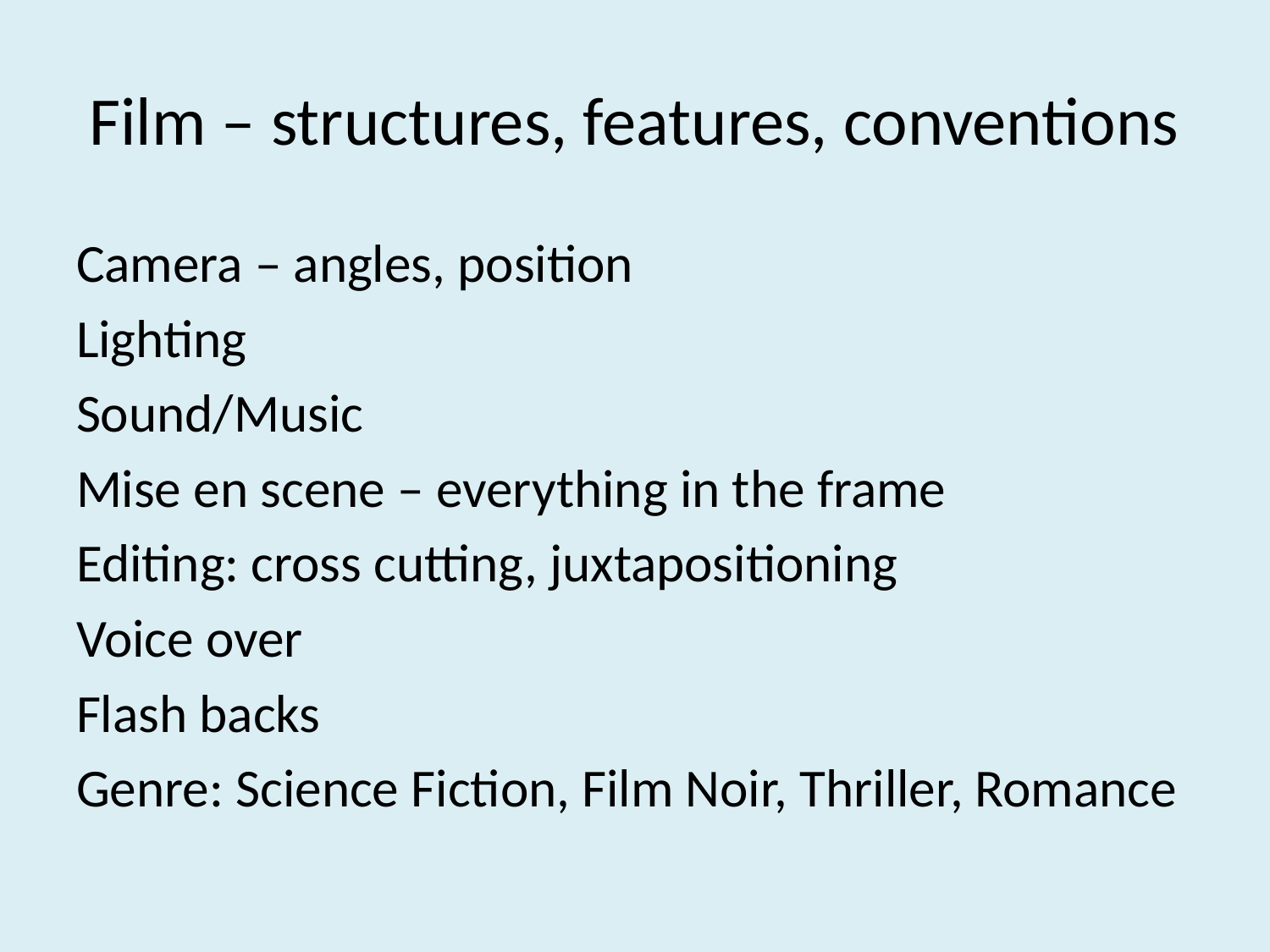

# Film – structures, features, conventions
Camera – angles, position
Lighting
Sound/Music
Mise en scene – everything in the frame
Editing: cross cutting, juxtapositioning
Voice over
Flash backs
Genre: Science Fiction, Film Noir, Thriller, Romance